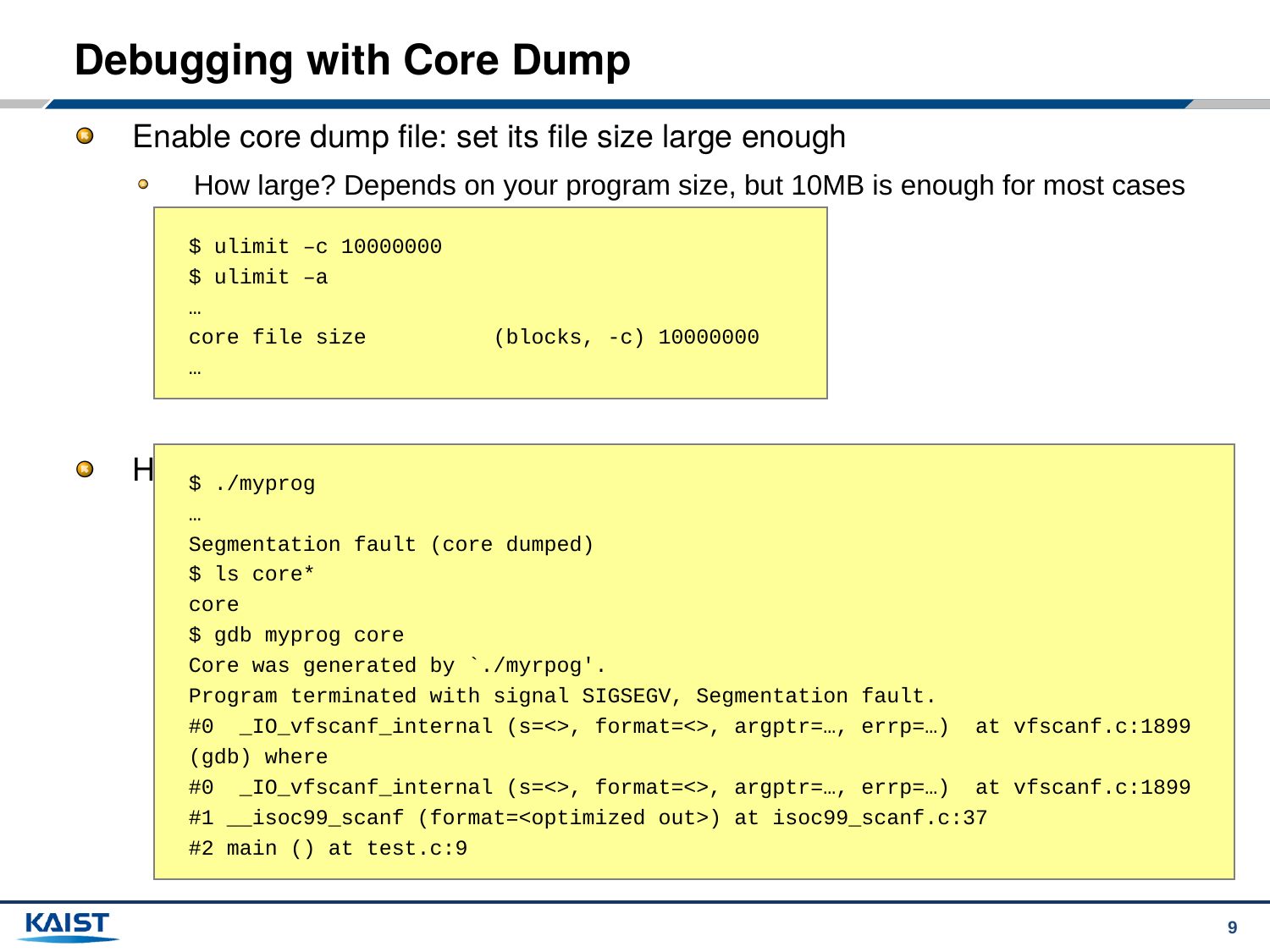

# Debugging with Core Dump
Enable core dump file: set its file size large enough
How large? Depends on your program size, but 10MB is enough for most cases

How to run gdb with core dump file?

$ ulimit –c 10000000
$ ulimit –a
…
core file size          (blocks, -c) 10000000
…
$ ./myprog
…
Segmentation fault (core dumped)
$ ls core*
core
$ gdb myprog core
Core was generated by `./myrpog'.
Program terminated with signal SIGSEGV, Segmentation fault.
#0  _IO_vfscanf_internal (s=<>, format=<>, argptr=…, errp=…)  at vfscanf.c:1899
(gdb) where
#0  _IO_vfscanf_internal (s=<>, format=<>, argptr=…, errp=…)  at vfscanf.c:1899
#1 __isoc99_scanf (format=<optimized out>) at isoc99_scanf.c:37
#2 main () at test.c:9